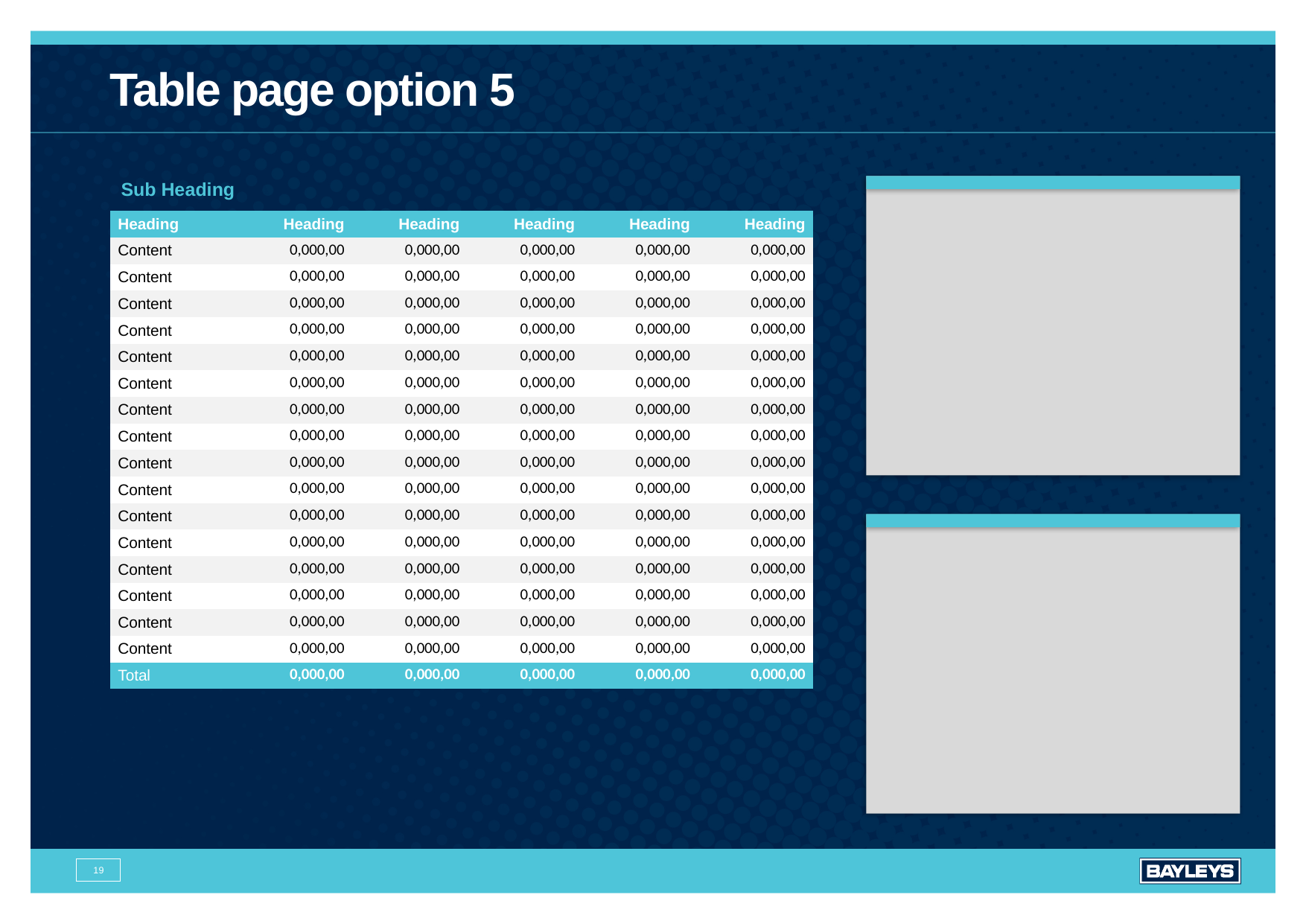

Table page option 5
Sub Heading

| Heading | Heading | Heading | Heading | Heading | Heading |
| --- | --- | --- | --- | --- | --- |
| Content | 0,000,00 | 0,000,00 | 0,000,00 | 0,000,00 | 0,000,00 |
| Content | 0,000,00 | 0,000,00 | 0,000,00 | 0,000,00 | 0,000,00 |
| Content | 0,000,00 | 0,000,00 | 0,000,00 | 0,000,00 | 0,000,00 |
| Content | 0,000,00 | 0,000,00 | 0,000,00 | 0,000,00 | 0,000,00 |
| Content | 0,000,00 | 0,000,00 | 0,000,00 | 0,000,00 | 0,000,00 |
| Content | 0,000,00 | 0,000,00 | 0,000,00 | 0,000,00 | 0,000,00 |
| Content | 0,000,00 | 0,000,00 | 0,000,00 | 0,000,00 | 0,000,00 |
| Content | 0,000,00 | 0,000,00 | 0,000,00 | 0,000,00 | 0,000,00 |
| Content | 0,000,00 | 0,000,00 | 0,000,00 | 0,000,00 | 0,000,00 |
| Content | 0,000,00 | 0,000,00 | 0,000,00 | 0,000,00 | 0,000,00 |
| Content | 0,000,00 | 0,000,00 | 0,000,00 | 0,000,00 | 0,000,00 |
| Content | 0,000,00 | 0,000,00 | 0,000,00 | 0,000,00 | 0,000,00 |
| Content | 0,000,00 | 0,000,00 | 0,000,00 | 0,000,00 | 0,000,00 |
| Content | 0,000,00 | 0,000,00 | 0,000,00 | 0,000,00 | 0,000,00 |
| Content | 0,000,00 | 0,000,00 | 0,000,00 | 0,000,00 | 0,000,00 |
| Content | 0,000,00 | 0,000,00 | 0,000,00 | 0,000,00 | 0,000,00 |
| Total | 0,000,00 | 0,000,00 | 0,000,00 | 0,000,00 | 0,000,00 |

19